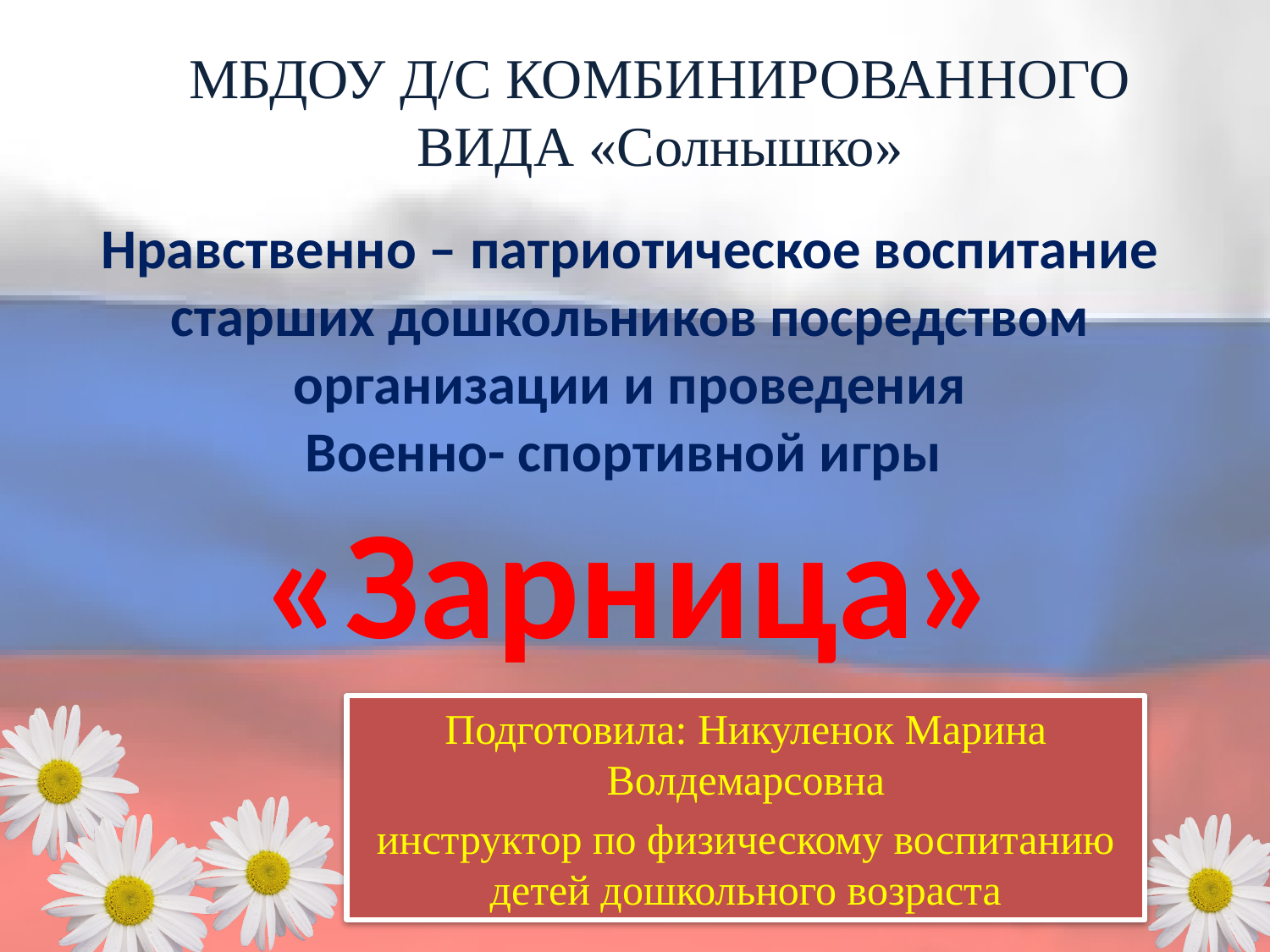

МБДОУ Д/С КОМБИНИРОВАННОГО ВИДА «Солнышко»
Нравственно – патриотическое воспитание старших дошкольников посредством организации и проведения
Военно- спортивной игры
«Зарница»

Подготовила: Никуленок Марина Волдемарсовна
инструктор по физическому воспитанию детей дошкольного возраста